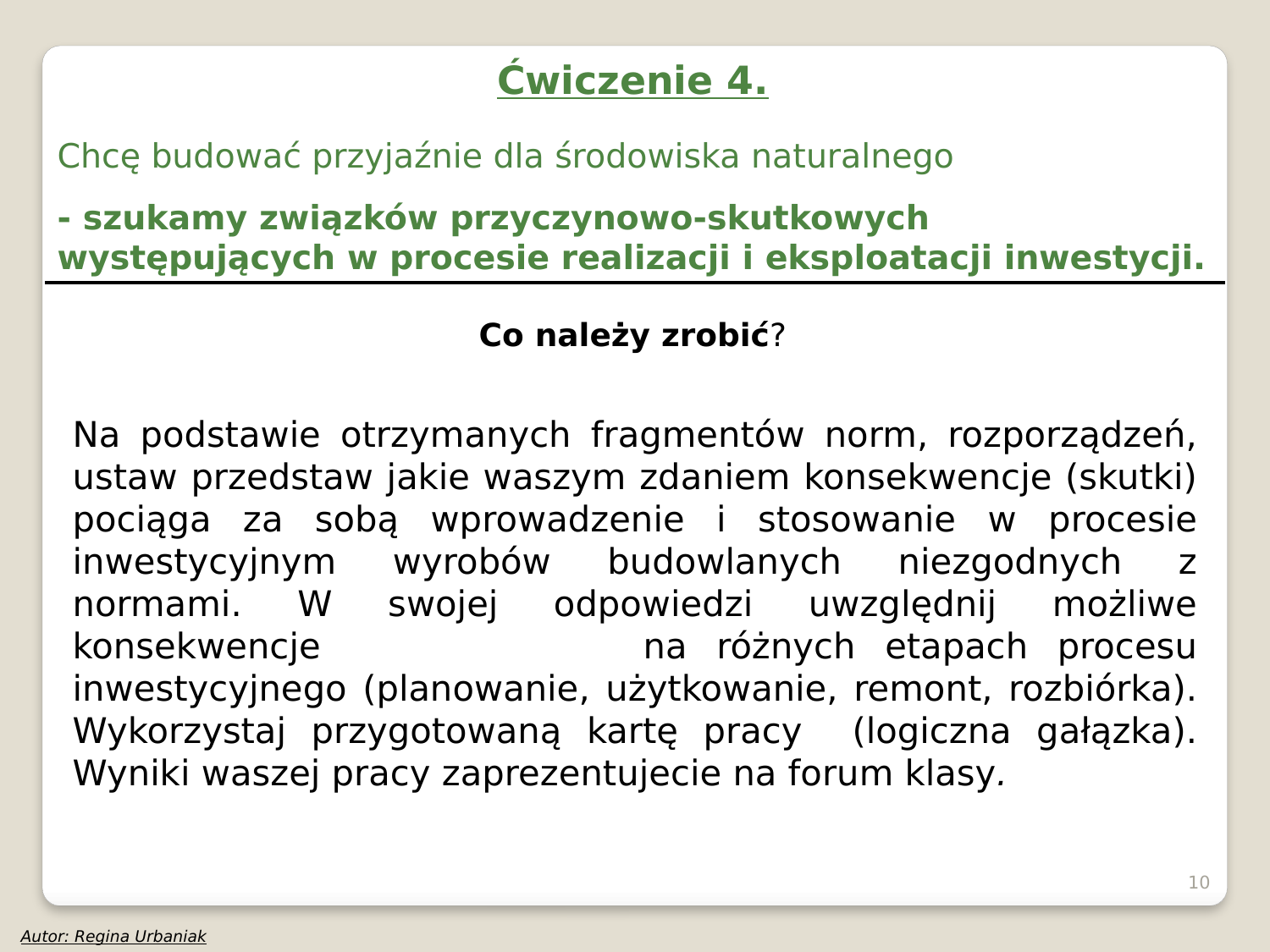

Ćwiczenie 4.
Chcę budować przyjaźnie dla środowiska naturalnego
- szukamy związków przyczynowo-skutkowych
występujących w procesie realizacji i eksploatacji inwestycji.
Co należy zrobić?
Na podstawie otrzymanych fragmentów norm, rozporządzeń, ustaw przedstaw jakie waszym zdaniem konsekwencje (skutki) pociąga za sobą wprowadzenie i stosowanie w procesie inwestycyjnym wyrobów budowlanych niezgodnych z normami. W swojej odpowiedzi uwzględnij możliwe konsekwencje           na różnych etapach procesu inwestycyjnego (planowanie, użytkowanie, remont, rozbiórka). Wykorzystaj przygotowaną kartę pracy  (logiczna gałązka). Wyniki waszej pracy zaprezentujecie na forum klasy.
10
Autor: Regina Urbaniak